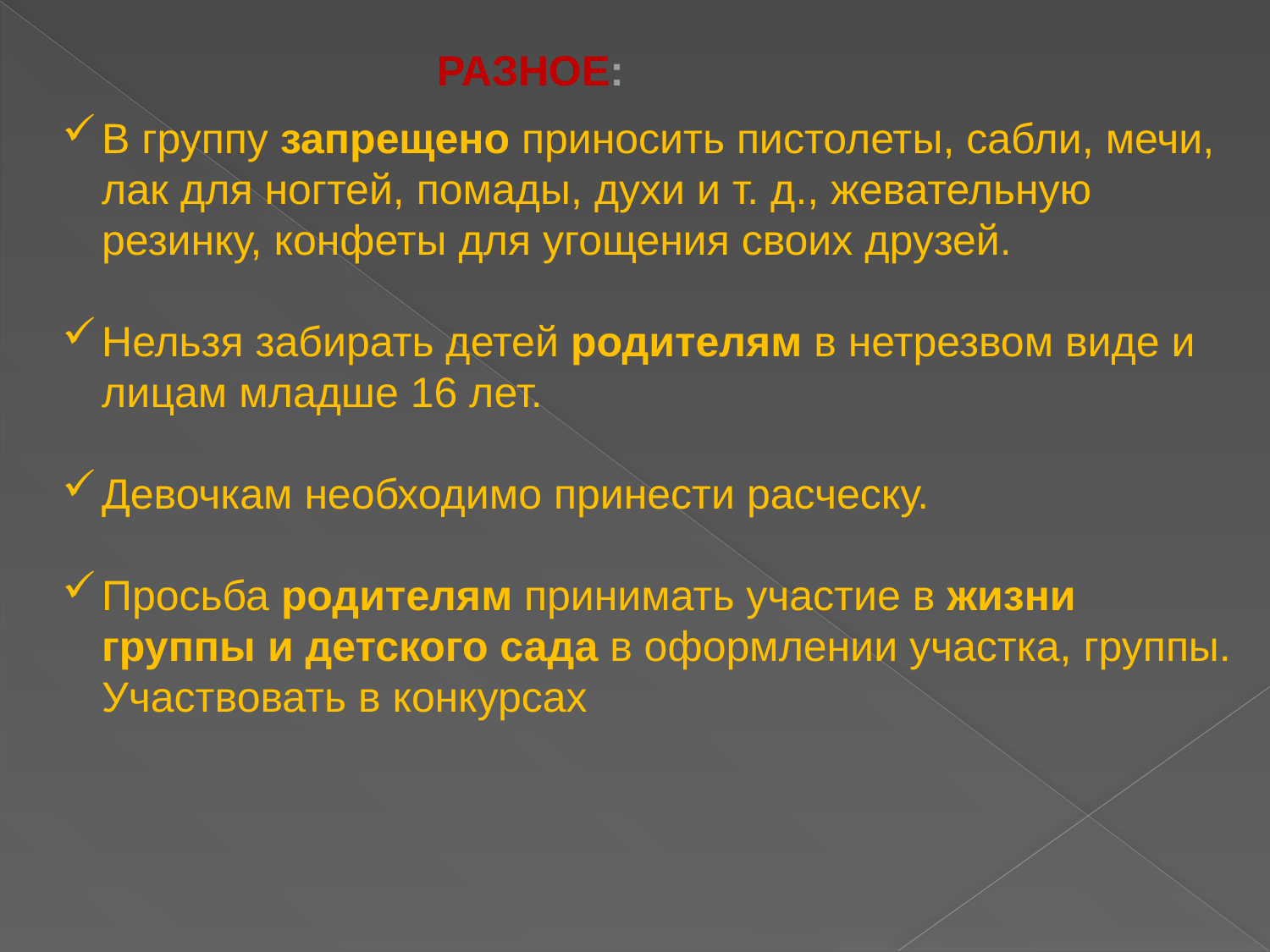

РАЗНОЕ:

В группу запрещено приносить пистолеты, сабли, мечи, лак для ногтей, помады, духи и т. д., жевательную резинку, конфеты для угощения своих друзей.

Нельзя забирать детей родителям в нетрезвом виде и лицам младше 16 лет.

Девочкам необходимо принести расческу.

Просьба родителям принимать участие в жизни группы и детского сада в оформлении участка, группы. Участвовать в конкурсах